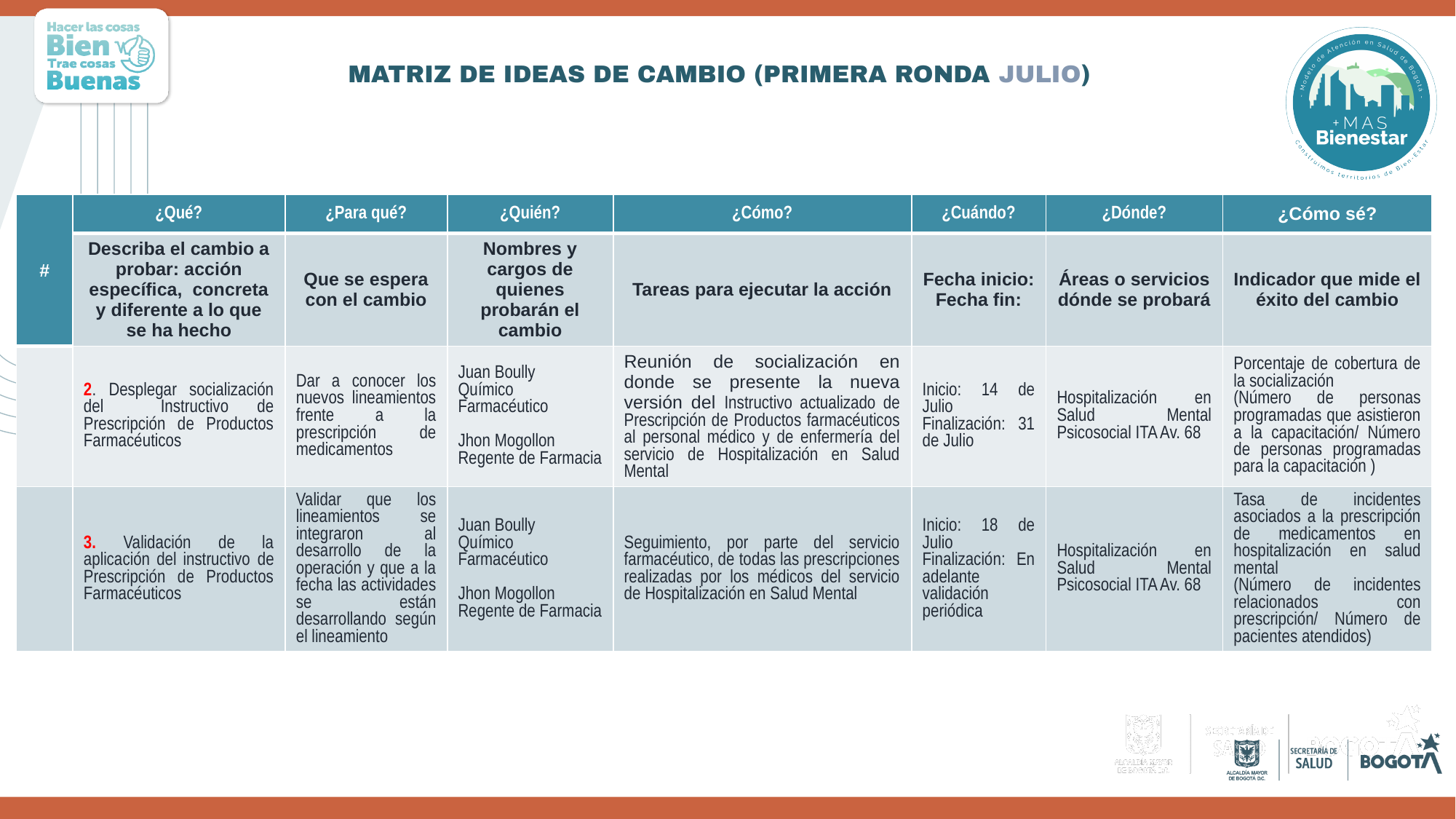

# MATRIZ DE IDEAS DE CAMBIO (PRIMERA RONDA JULIO)
| # | ¿Qué? | ¿Para qué? | ¿Quién? | ¿Cómo? | ¿Cuándo? | ¿Dónde? | ¿Cómo sé? |
| --- | --- | --- | --- | --- | --- | --- | --- |
|  | Describa el cambio a probar: acción específica, concreta y diferente a lo que se ha hecho | Que se espera con el cambio | Nombres y cargos de quienes probarán el cambio | Tareas para ejecutar la acción | Fecha inicio: Fecha fin: | Áreas o servicios dónde se probará | Indicador que mide el éxito del cambio |
|  | 2. Desplegar socialización del Instructivo de Prescripción de Productos Farmacéuticos | Dar a conocer los nuevos lineamientos frente a la prescripción de medicamentos | Juan Boully Químico Farmacéutico Jhon Mogollon Regente de Farmacia | Reunión de socialización en donde se presente la nueva versión del Instructivo actualizado de Prescripción de Productos farmacéuticos al personal médico y de enfermería del servicio de Hospitalización en Salud Mental | Inicio: 14 de Julio Finalización: 31 de Julio | Hospitalización en Salud Mental Psicosocial ITA Av. 68 | Porcentaje de cobertura de la socialización (Número de personas programadas que asistieron a la capacitación/ Número de personas programadas para la capacitación ) |
|  | 3. Validación de la aplicación del instructivo de Prescripción de Productos Farmacéuticos | Validar que los lineamientos se integraron al desarrollo de la operación y que a la fecha las actividades se están desarrollando según el lineamiento | Juan Boully Químico Farmacéutico Jhon Mogollon Regente de Farmacia | Seguimiento, por parte del servicio farmacéutico, de todas las prescripciones realizadas por los médicos del servicio de Hospitalización en Salud Mental | Inicio: 18 de Julio Finalización: En adelante validación periódica | Hospitalización en Salud Mental Psicosocial ITA Av. 68 | Tasa de incidentes asociados a la prescripción de medicamentos en hospitalización en salud mental (Número de incidentes relacionados con prescripción/ Número de pacientes atendidos) |